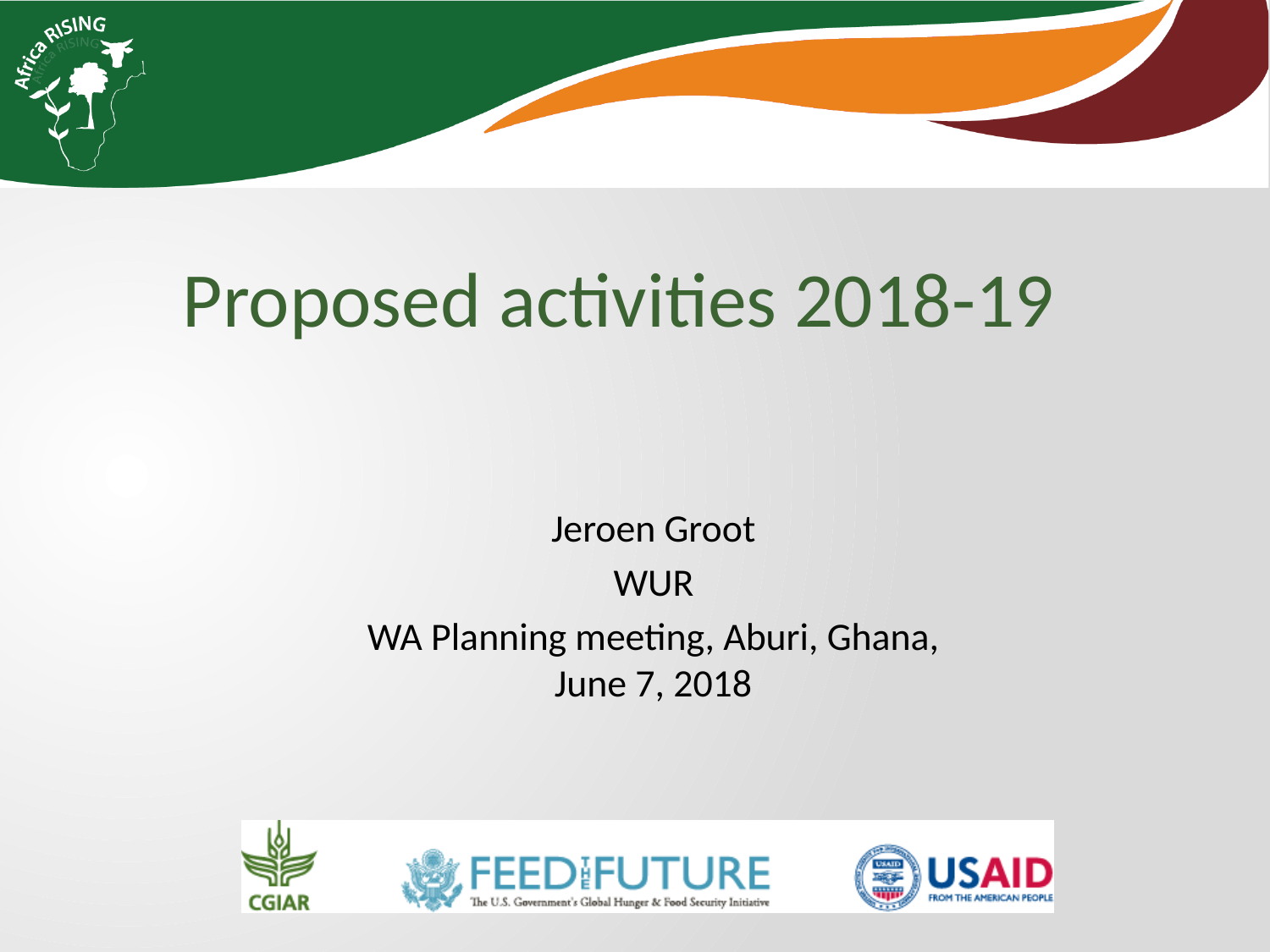

Proposed activities 2018-19
Jeroen Groot
WUR
WA Planning meeting, Aburi, Ghana, June 7, 2018